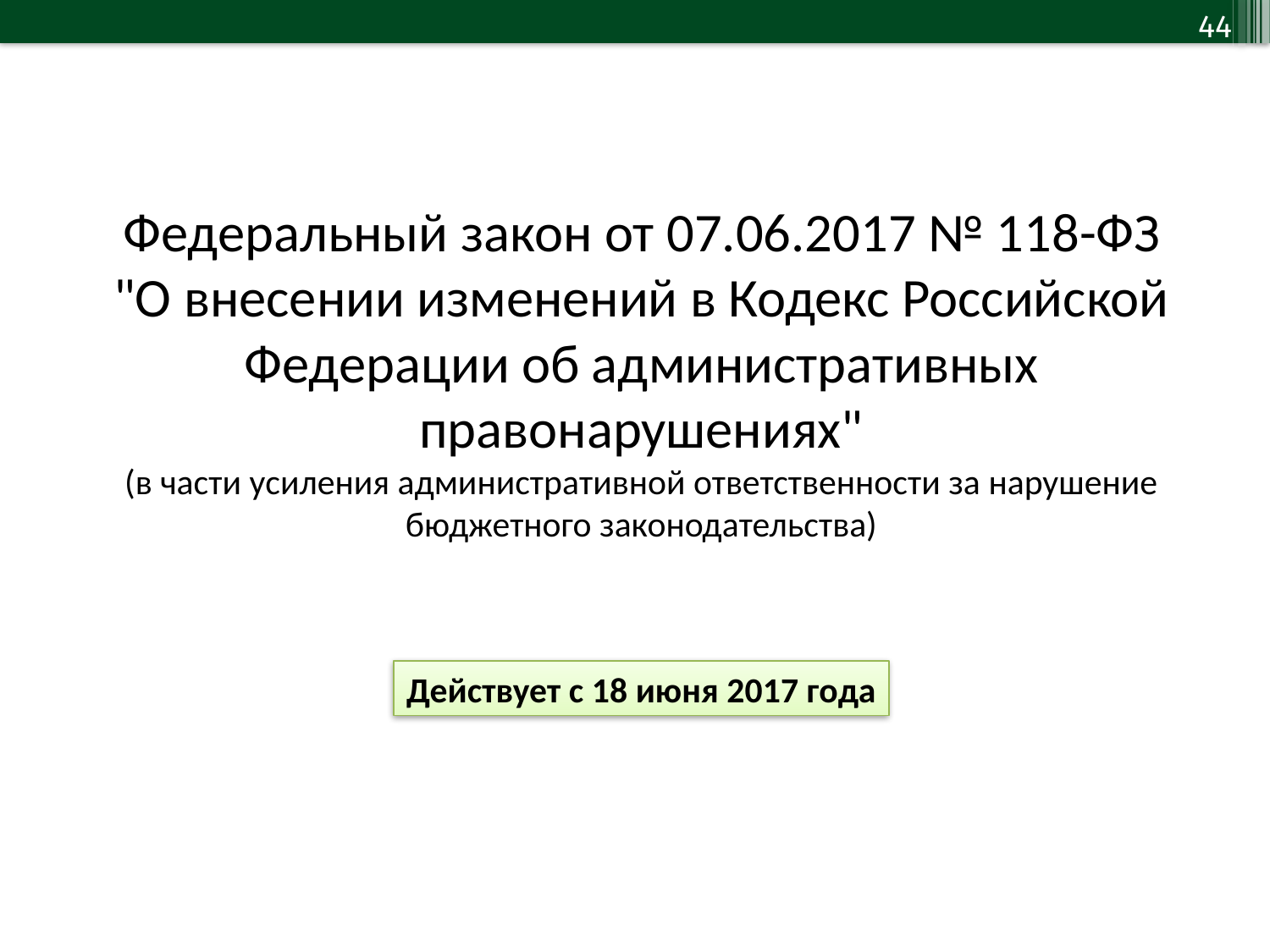

Федеральный закон от 07.06.2017 № 118-ФЗ "О внесении изменений в Кодекс Российской Федерации об административных правонарушениях"
(в части усиления административной ответственности за нарушение бюджетного законодательства)

Действует с 18 июня 2017 года